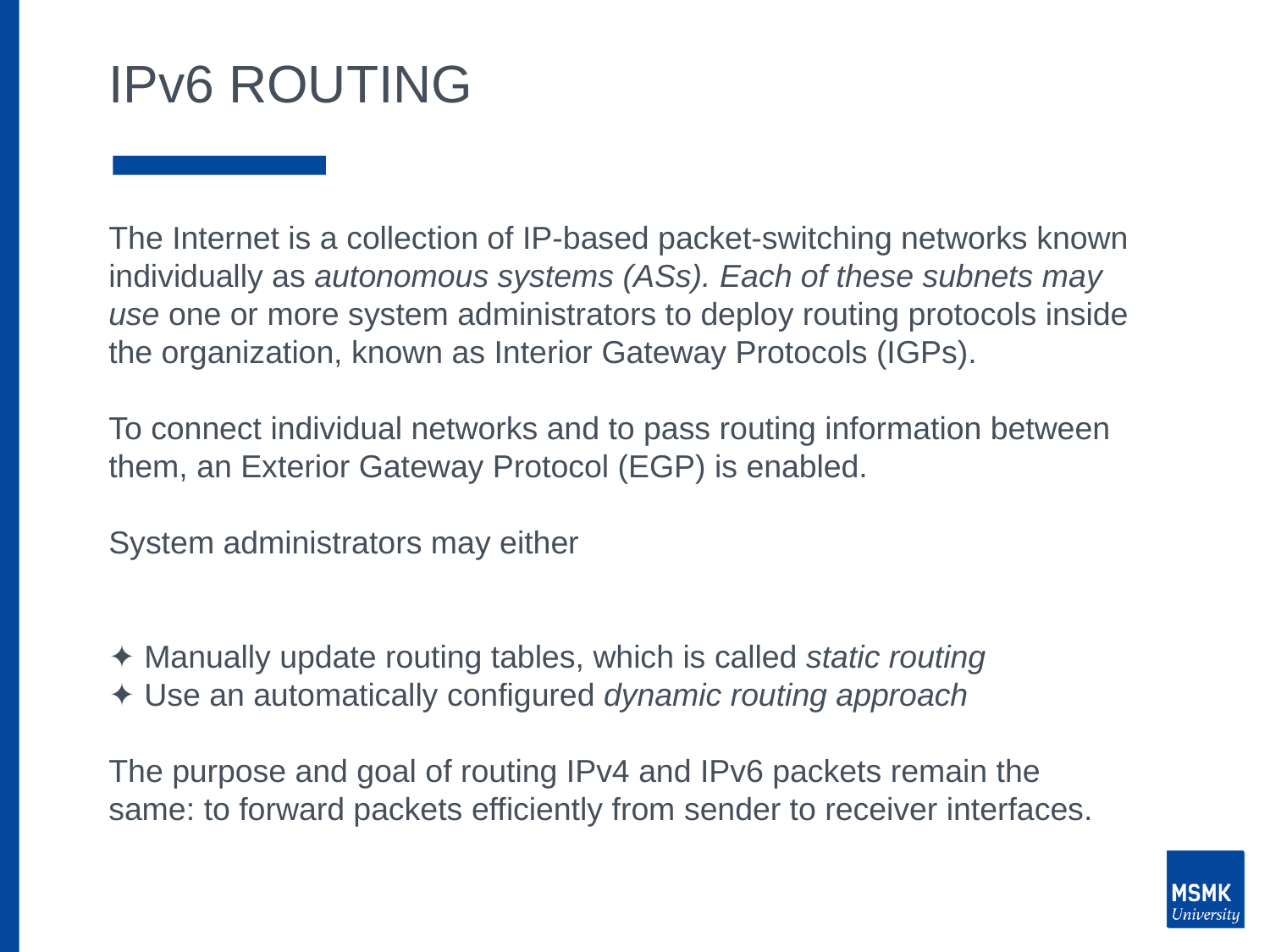

# IPv6 ROUTING
The Internet is a collection of IP-based packet-switching networks known
individually as autonomous systems (ASs). Each of these subnets may use one or more system administrators to deploy routing protocols inside the organization, known as Interior Gateway Protocols (IGPs).

To connect individual networks and to pass routing information between them, an Exterior Gateway Protocol (EGP) is enabled.

System administrators may either

✦ Manually update routing tables, which is called static routing
✦ Use an automatically configured dynamic routing approach

The purpose and goal of routing IPv4 and IPv6 packets remain the same: to forward packets efficiently from sender to receiver interfaces.